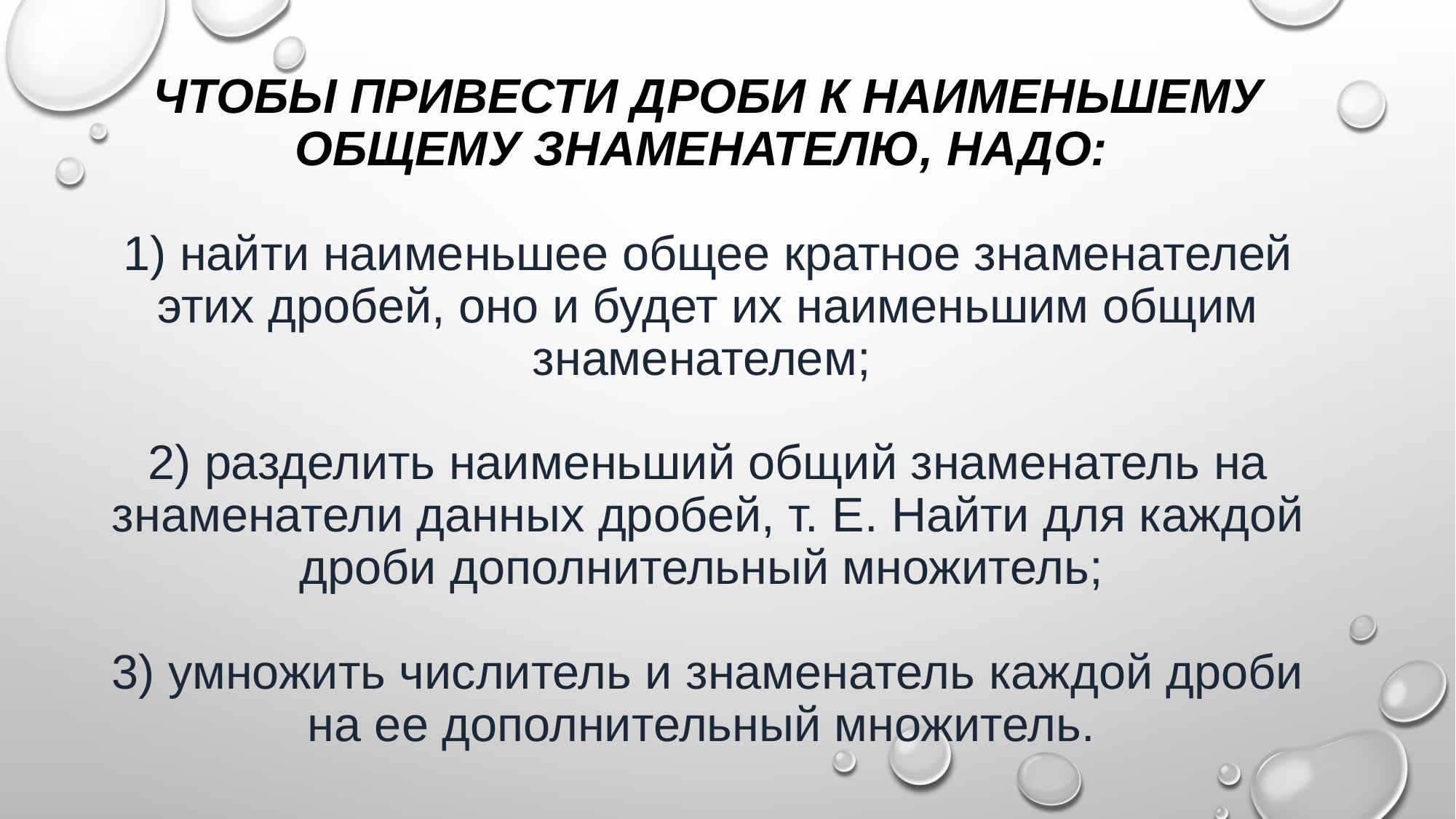

# Чтобы привести дроби к наименьшему общему знаменателю, надо: 1) найти наименьшее общее кратное знаменателей этих дробей, оно и будет их наименьшим общим знаменателем; 2) разделить наименьший общий знаменатель на знаменатели данных дробей, т. Е. Найти для каждой дроби дополнительный множитель; 3) умножить числитель и знаменатель каждой дроби на ее дополнительный множитель.